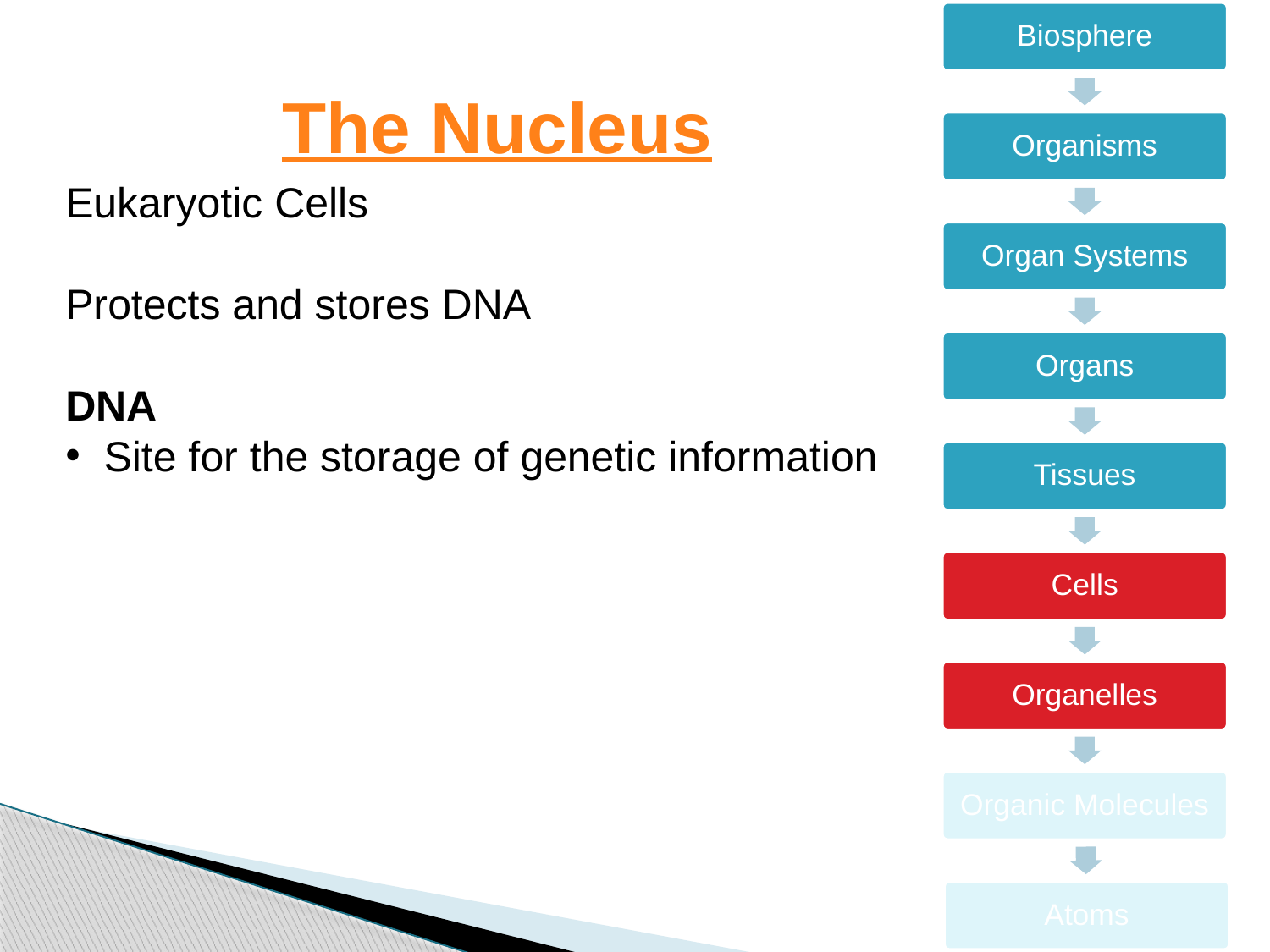

Biosphere

Organisms

Organ Systems

Organs

Tissues

Cells

Organelles

Organic Molecules

Atoms
# The Nucleus
Eukaryotic Cells

Protects and stores DNA

DNA
  Site for the storage of genetic information